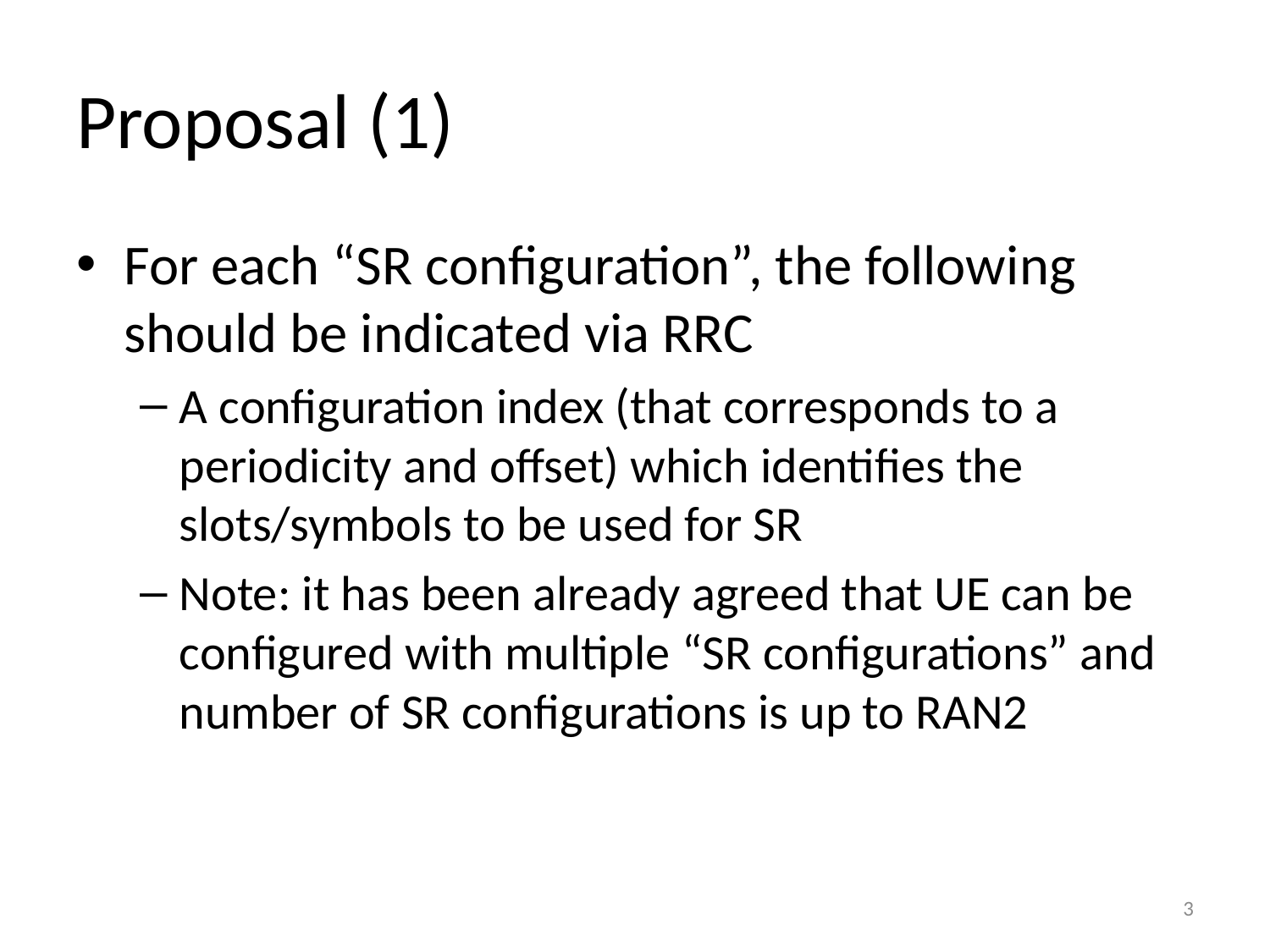

# Proposal (1)
For each “SR configuration”, the following should be indicated via RRC
A configuration index (that corresponds to a periodicity and offset) which identifies the slots/symbols to be used for SR
Note: it has been already agreed that UE can be configured with multiple “SR configurations” and number of SR configurations is up to RAN2

3